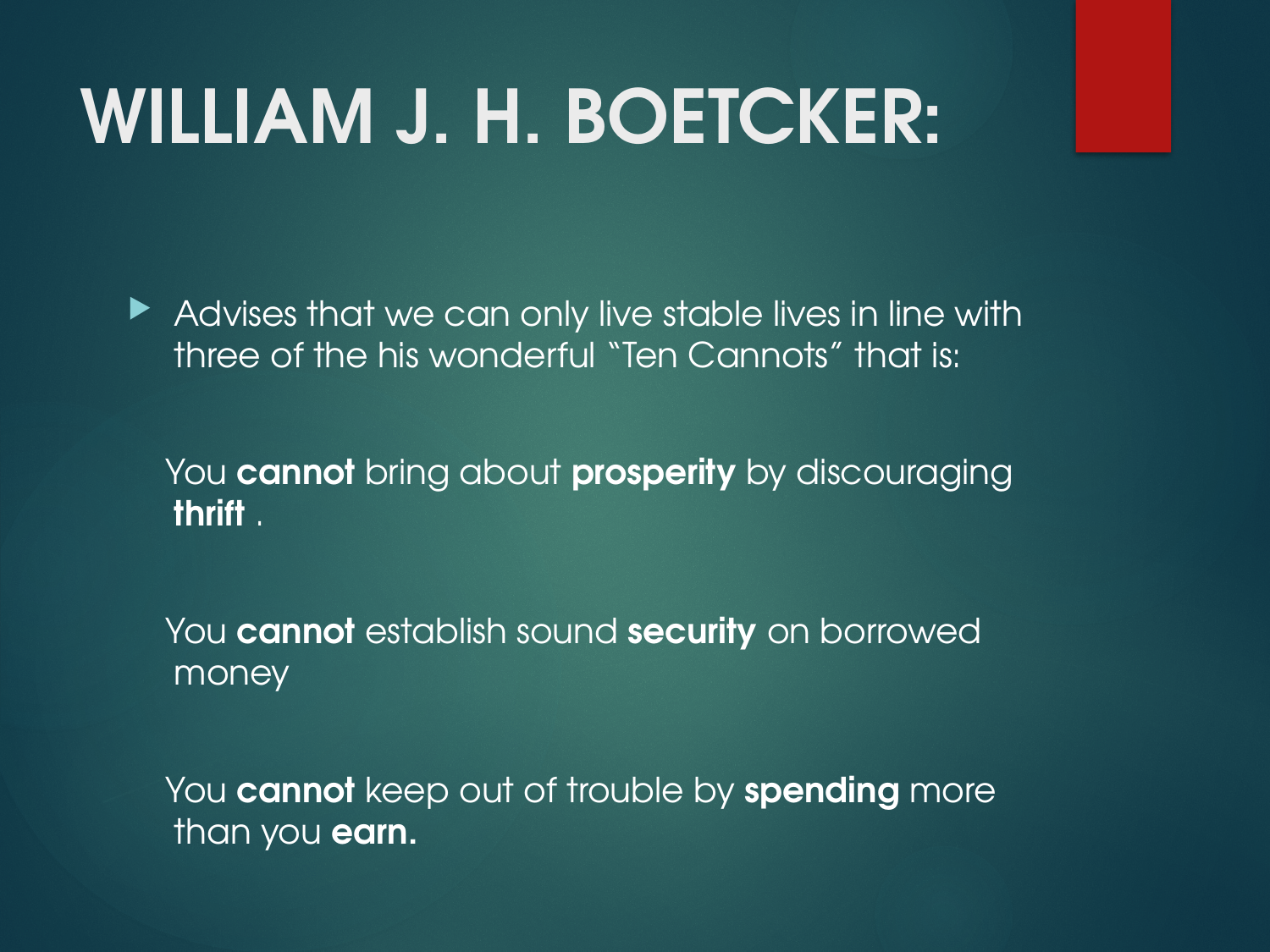

# WILLIAM J. H. BOETCKER:
Advises that we can only live stable lives in line with three of the his wonderful “Ten Cannots” that is:

    You cannot bring about prosperity by discouraging thrift .

    You cannot establish sound security on borrowed money

    You cannot keep out of trouble by spending more than you earn.